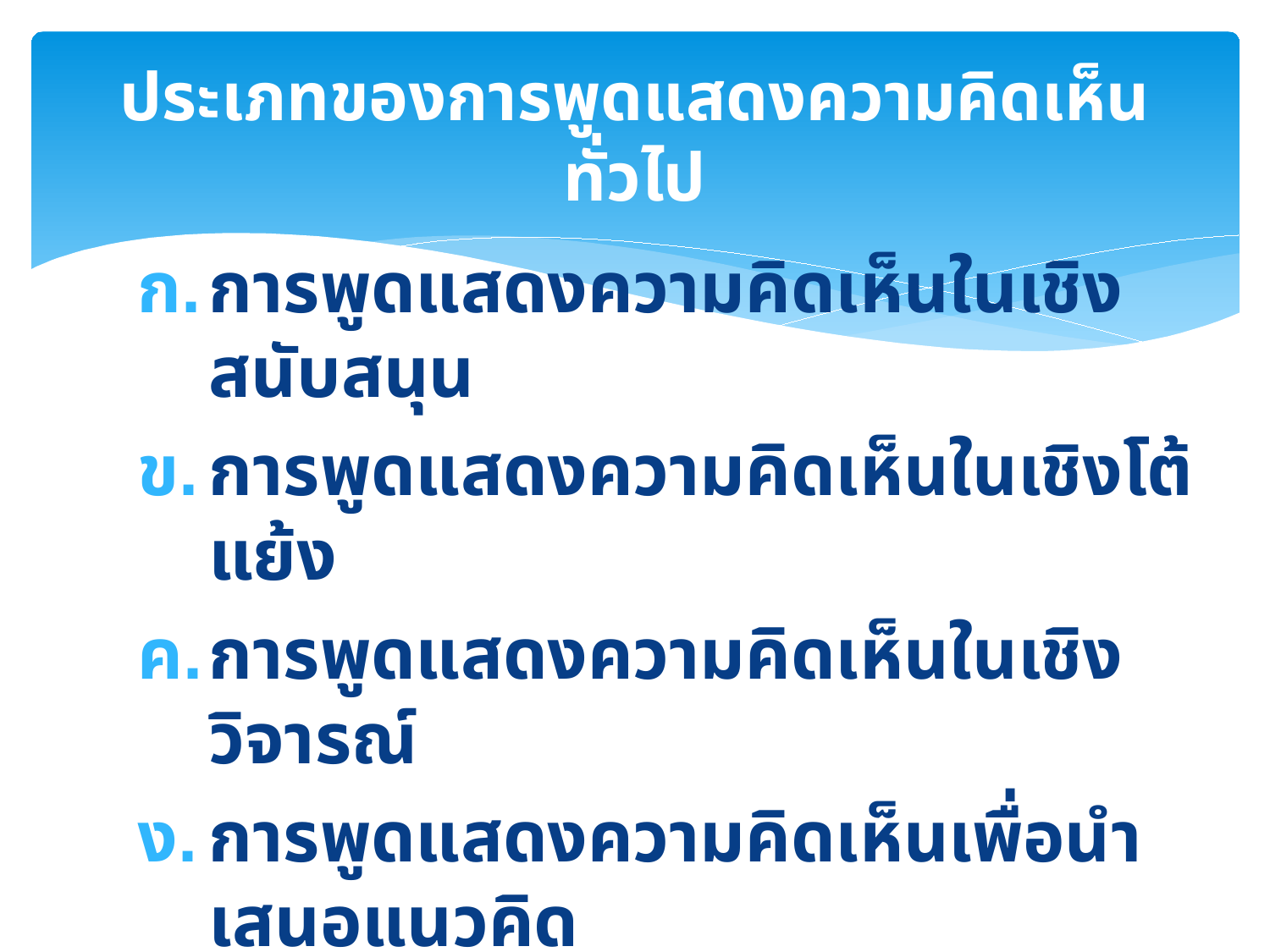

# ประเภทของการพูดแสดงความคิดเห็นทั่วไป
การพูดแสดงความคิดเห็นในเชิงสนับสนุน
การพูดแสดงความคิดเห็นในเชิงโต้แย้ง
การพูดแสดงความคิดเห็นในเชิงวิจารณ์
การพูดแสดงความคิดเห็นเพื่อนำเสนอแนวคิด
การพูดแสดงความคิดเห็นเพื่อตั้งข้อสังเกต